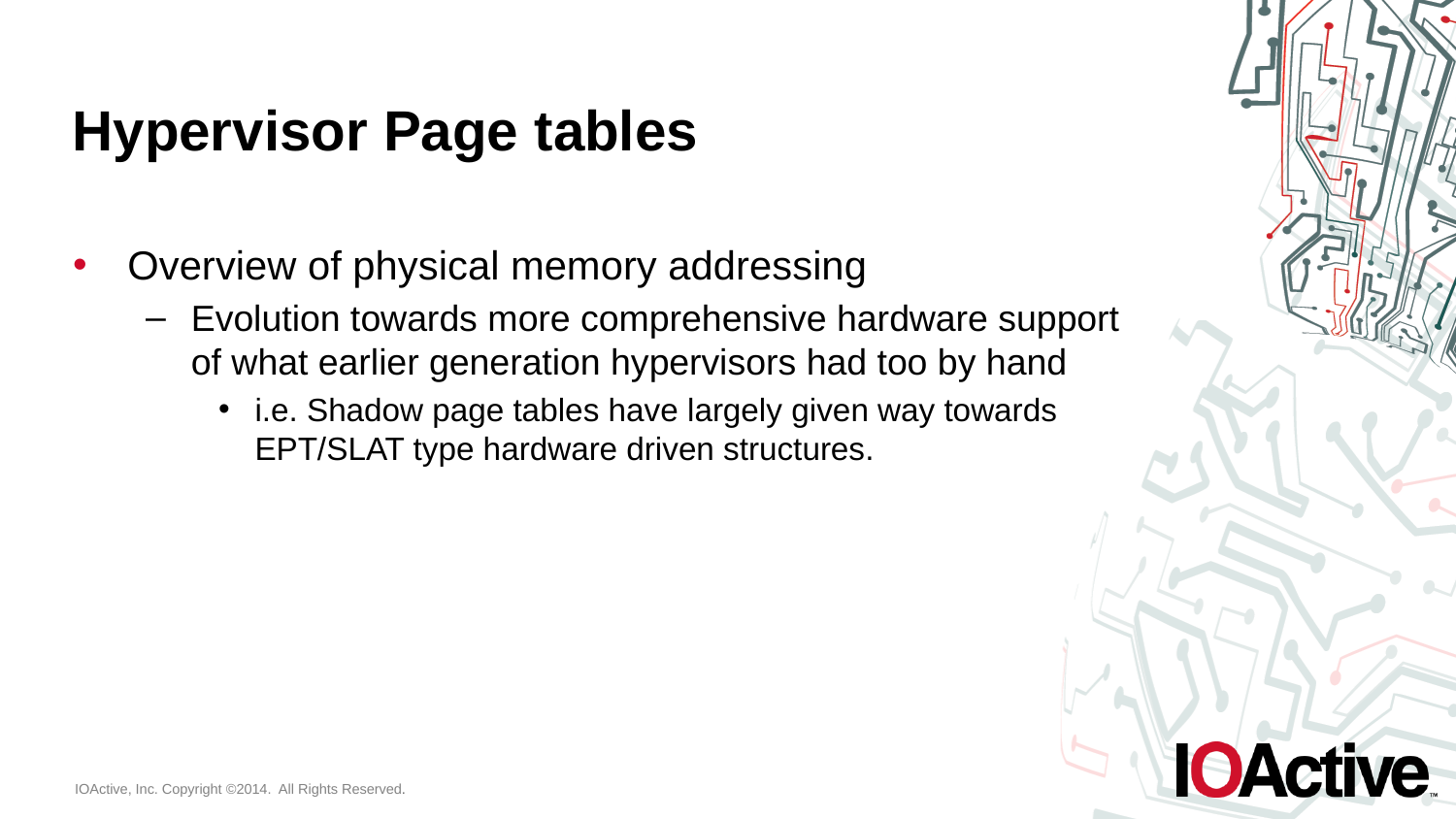

# Hypervisor Page tables
Overview of physical memory addressing
Evolution towards more comprehensive hardware support of what earlier generation hypervisors had too by hand
i.e. Shadow page tables have largely given way towards EPT/SLAT type hardware driven structures.